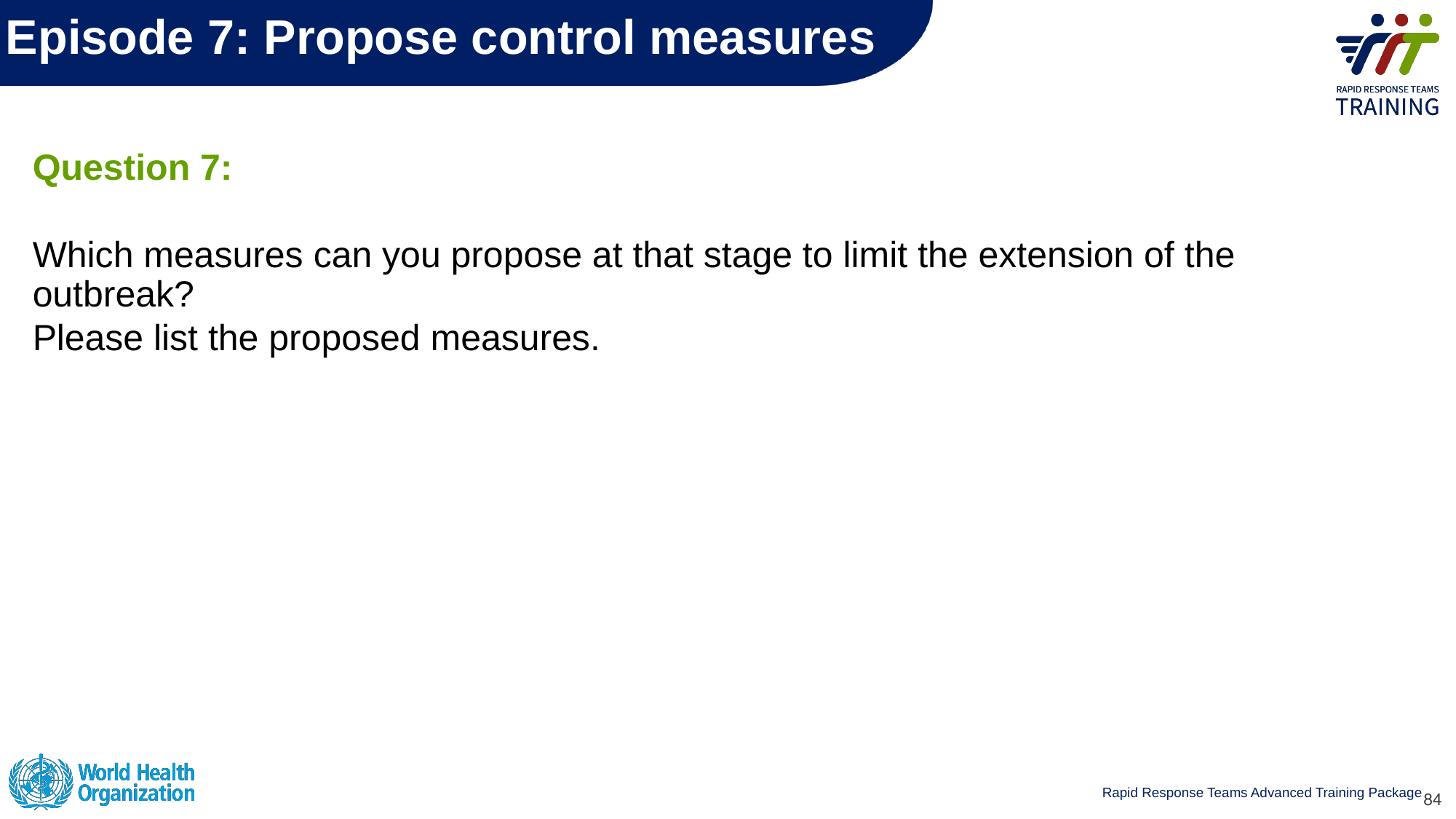

# Episode 7: Propose control measures
Question 7:

Which measures can you propose at that stage to limit the extension of the outbreak?
Please list the proposed measures.